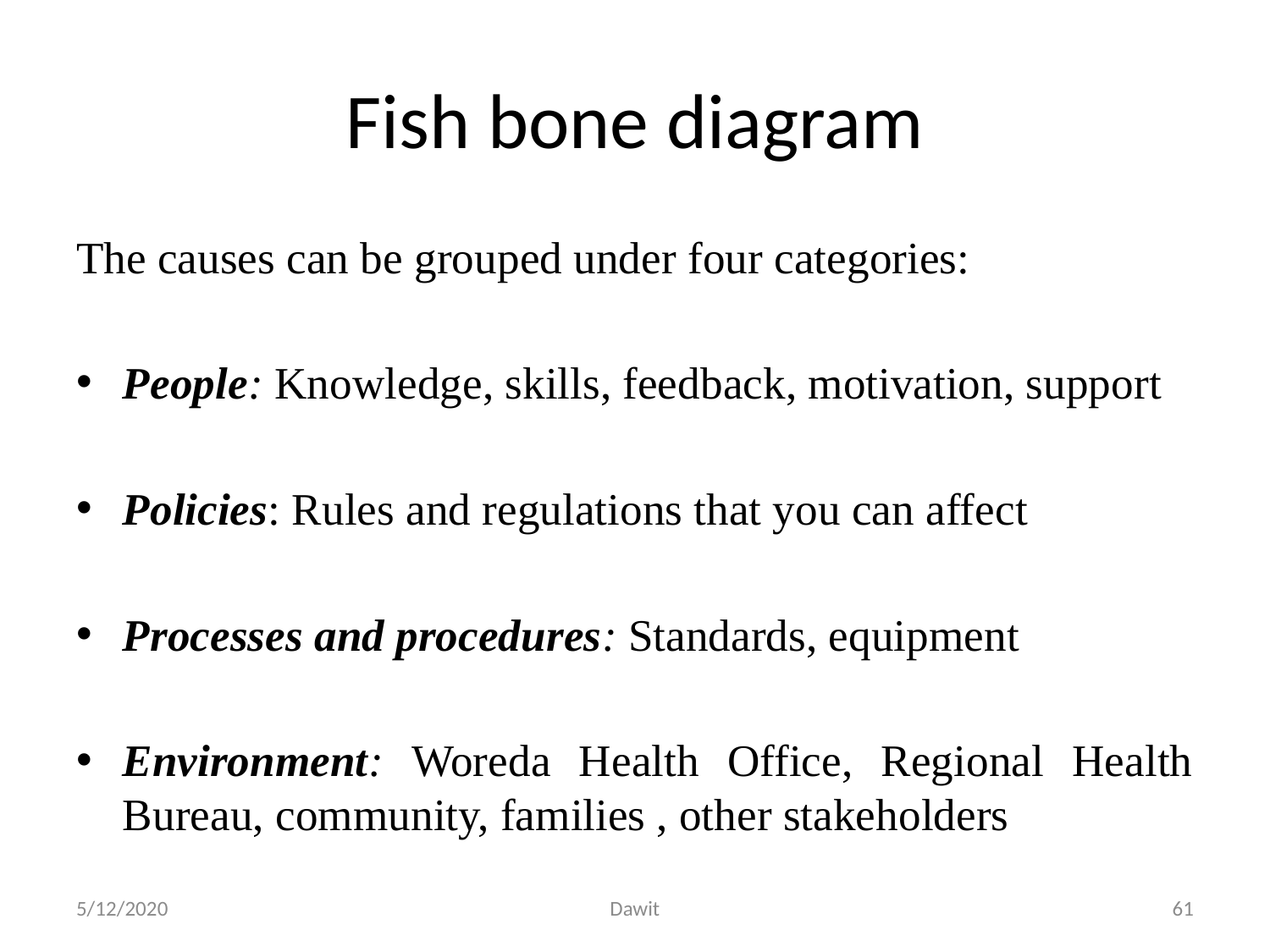

# Fish bone diagram
The causes can be grouped under four categories:

People: Knowledge, skills, feedback, motivation, support

Policies: Rules and regulations that you can affect

Processes and procedures: Standards, equipment

Environment: Woreda Health Office, Regional Health Bureau, community, families , other stakeholders
5/12/2020
Dawit
61